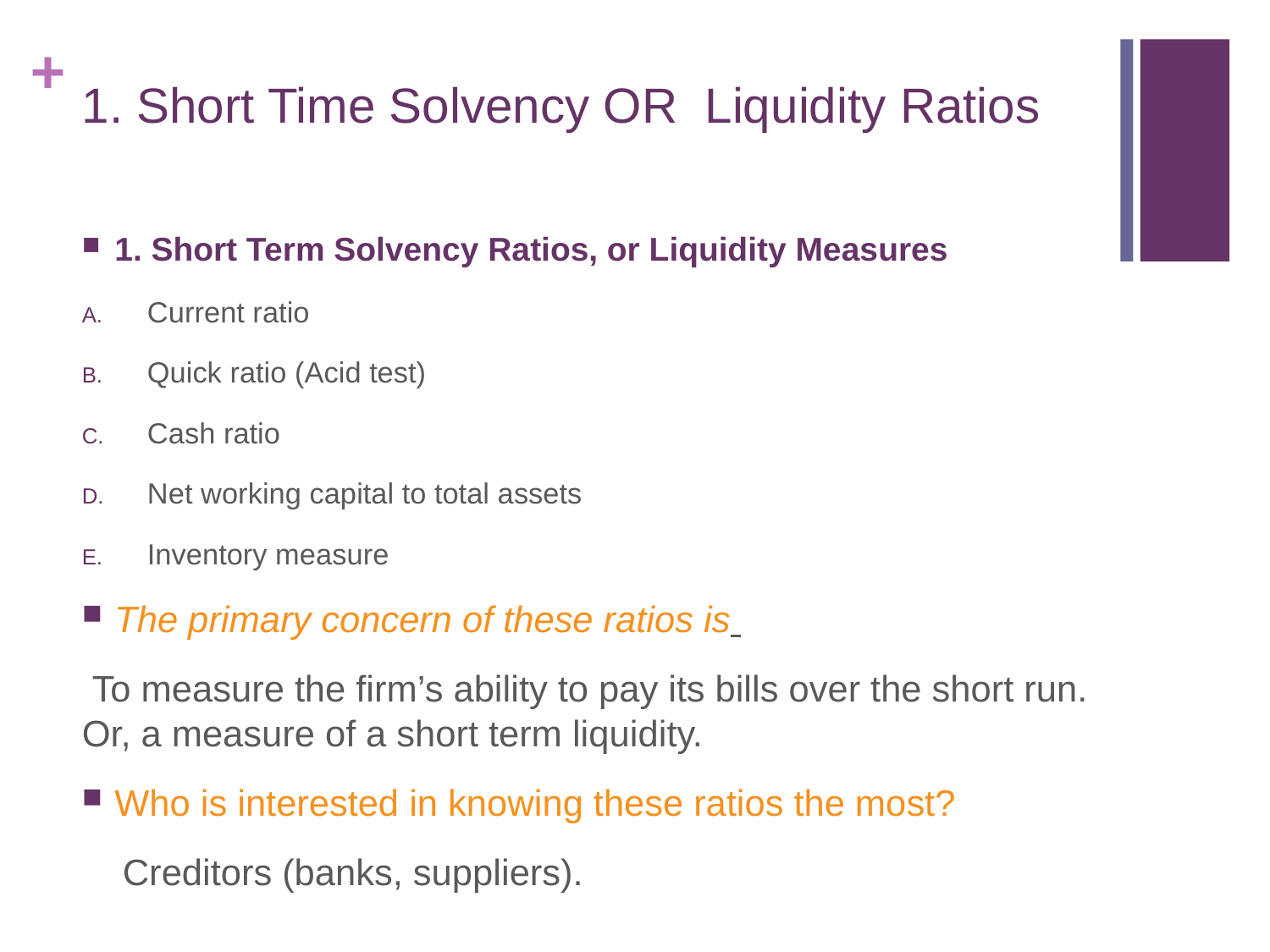

# 1. Short Time Solvency OR  Liquidity Ratios
1. Short Term Solvency Ratios, or Liquidity Measures
Current ratio
Quick ratio (Acid test)
Cash ratio
Net working capital to total assets
Inventory measure
The primary concern of these ratios is
 To measure the firm’s ability to pay its bills over the short run. Or, a measure of a short term liquidity.
Who is interested in knowing these ratios the most?
    Creditors (banks, suppliers).